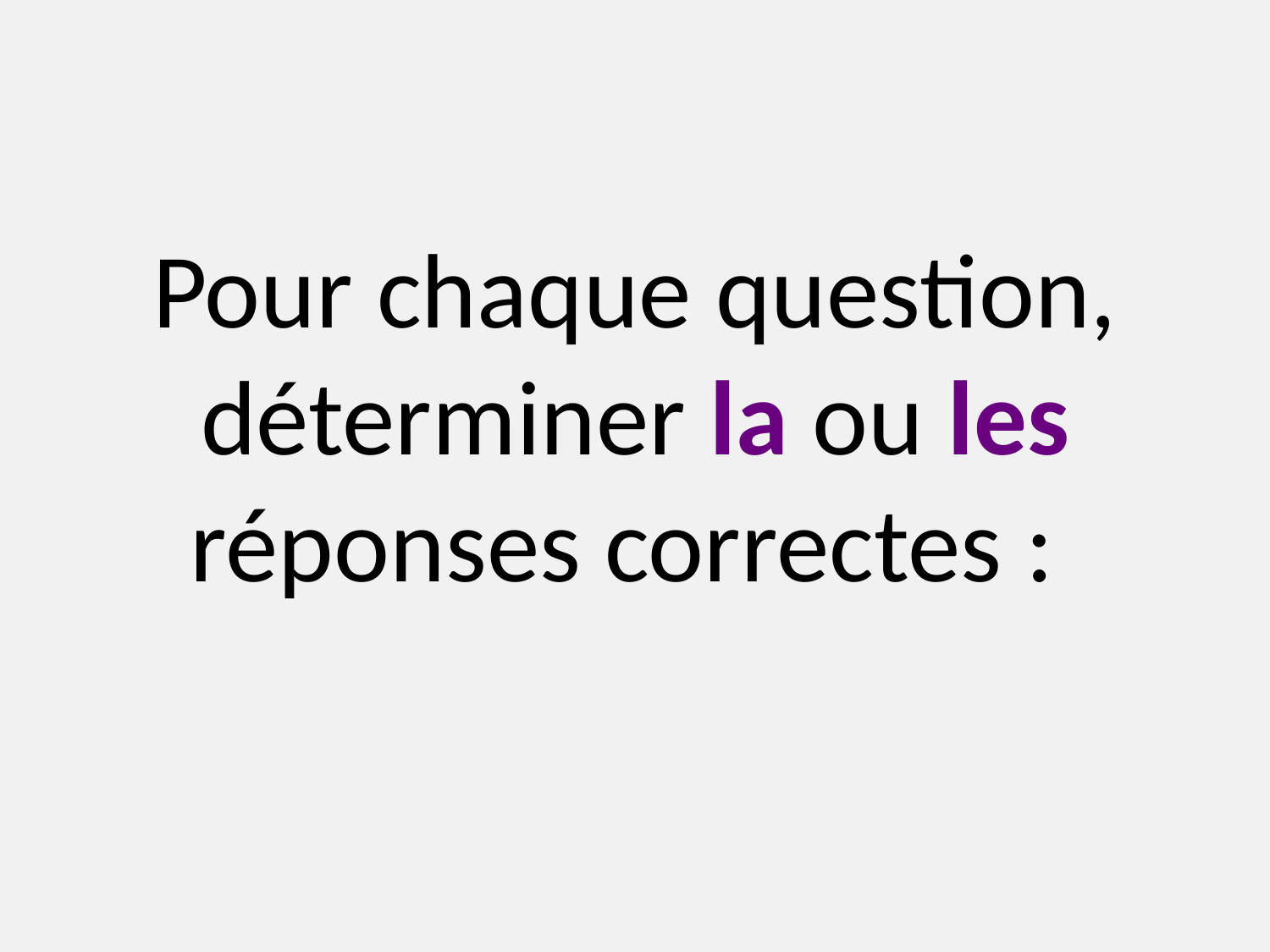

# Pour chaque question, déterminer la ou les réponses correctes :